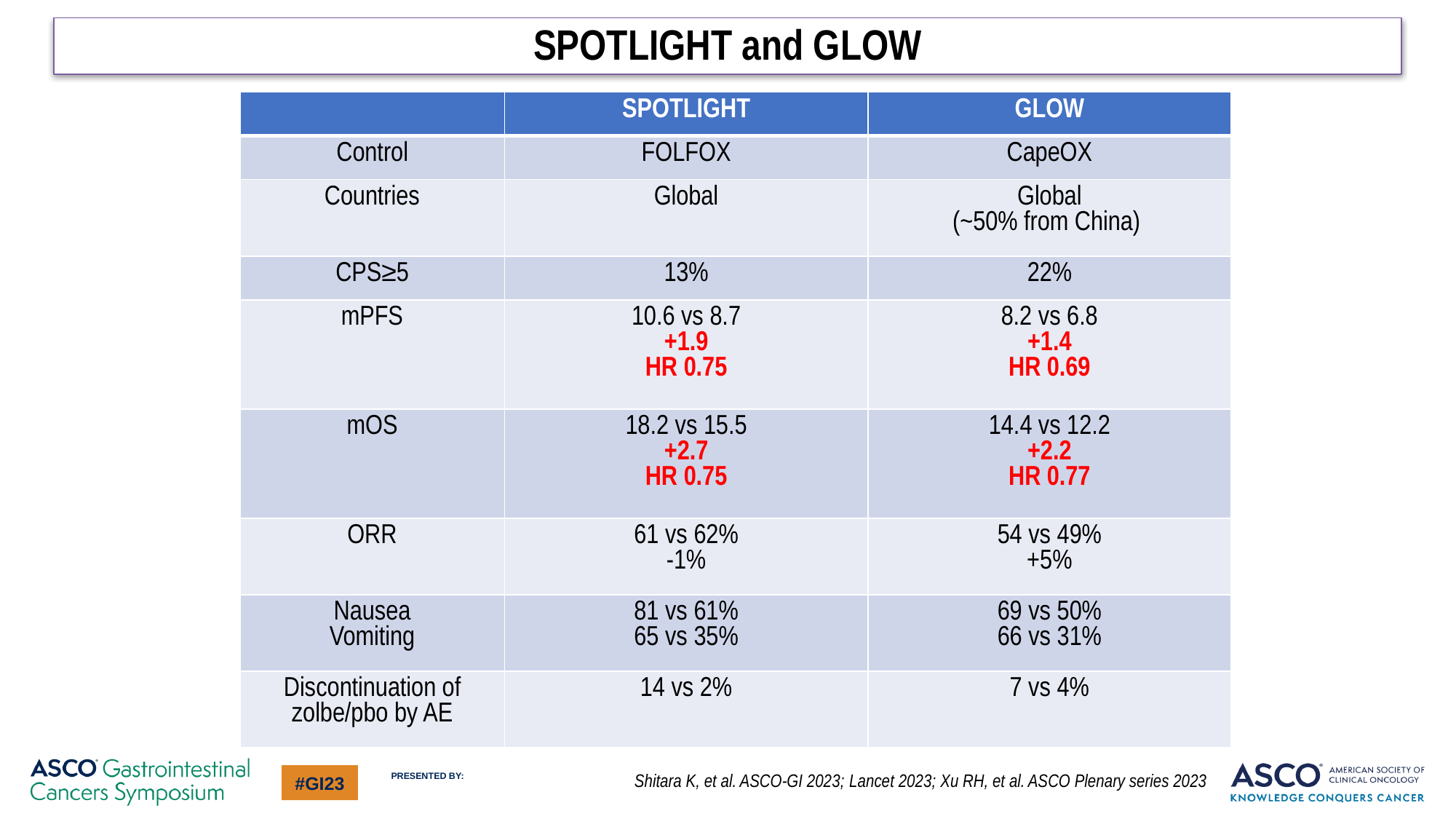

SPOTLIGHT and GLOW
|  | SPOTLIGHT | GLOW |
| --- | --- | --- |
| Control | FOLFOX | CapeOX |
| Countries | Global | Global (~50% from China) |
| CPS≥5 | 13% | 22% |
| mPFS | 10.6 vs 8.7 +1.9 HR 0.75 | 8.2 vs 6.8 +1.4 HR 0.69 |
| mOS | 18.2 vs 15.5 +2.7 HR 0.75 | 14.4 vs 12.2 +2.2 HR 0.77 |
| ORR | 61 vs 62% -1% | 54 vs 49% +5% |
| Nausea Vomiting | 81 vs 61% 65 vs 35% | 69 vs 50% 66 vs 31% |
| Discontinuation of zolbe/pbo by AE | 14 vs 2% | 7 vs 4% |
Shitara K, et al. ASCO-GI 2023; Lancet 2023; Xu RH, et al. ASCO Plenary series 2023